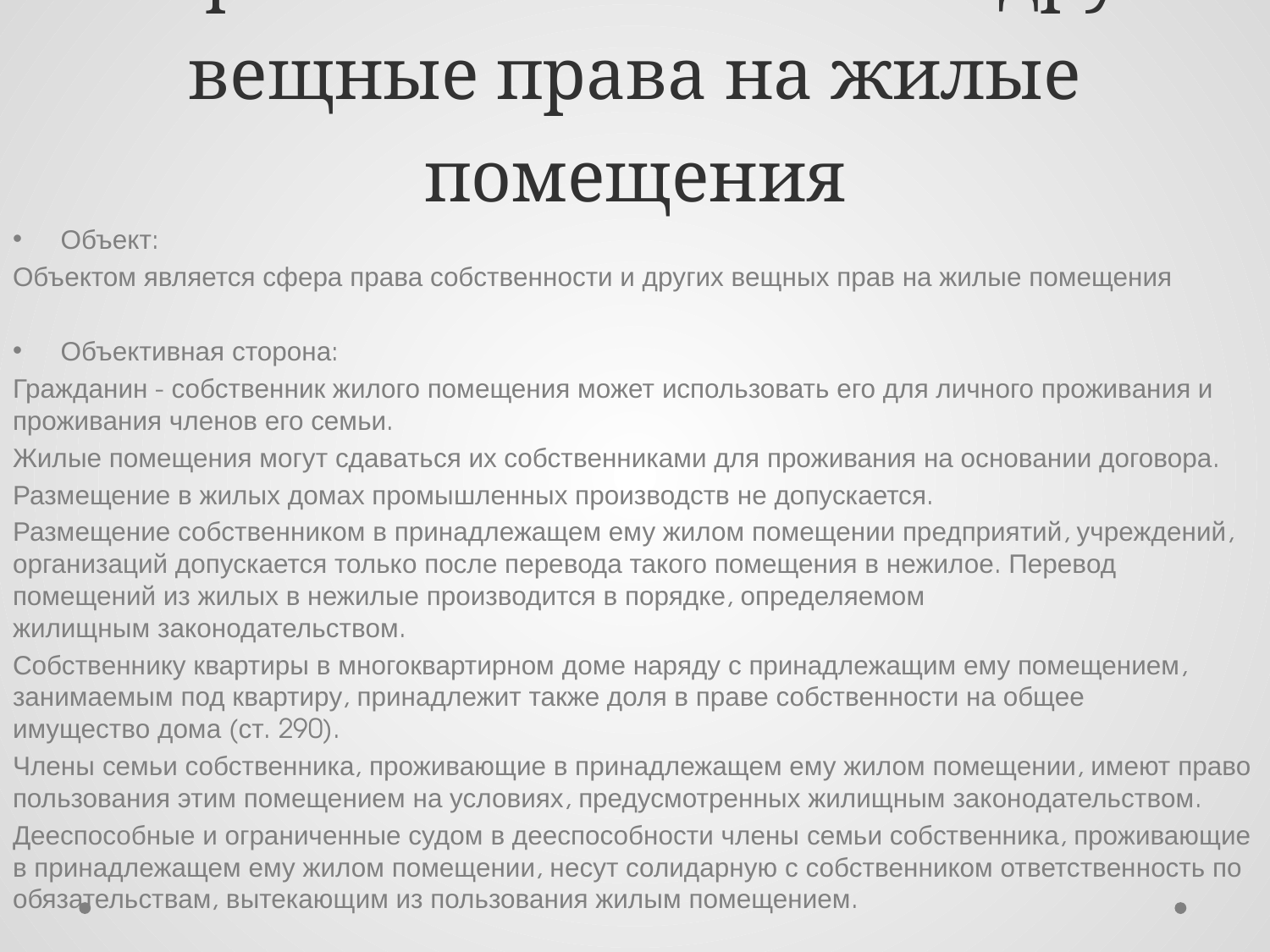

# 21.  Право собственности и другие вещные права на жилые помещения
Объект:
Объектом является сфера права собственности и других вещных прав на жилые помещения

Объективная сторона:
Гражданин - собственник жилого помещения может использовать его для личного проживания и проживания членов его семьи.
Жилые помещения могут сдаваться их собственниками для проживания на основании договора.
Размещение в жилых домах промышленных производств не допускается.
Размещение собственником в принадлежащем ему жилом помещении предприятий, учреждений, организаций допускается только после перевода такого помещения в нежилое. Перевод помещений из жилых в нежилые производится в порядке, определяемом жилищным законодательством.
Собственнику квартиры в многоквартирном доме наряду с принадлежащим ему помещением, занимаемым под квартиру, принадлежит также доля в праве собственности на общее имущество дома (ст. 290).
Члены семьи собственника, проживающие в принадлежащем ему жилом помещении, имеют право пользования этим помещением на условиях, предусмотренных жилищным законодательством.
Дееспособные и ограниченные судом в дееспособности члены семьи собственника, проживающие в принадлежащем ему жилом помещении, несут солидарную с собственником ответственность по обязательствам, вытекающим из пользования жилым помещением.